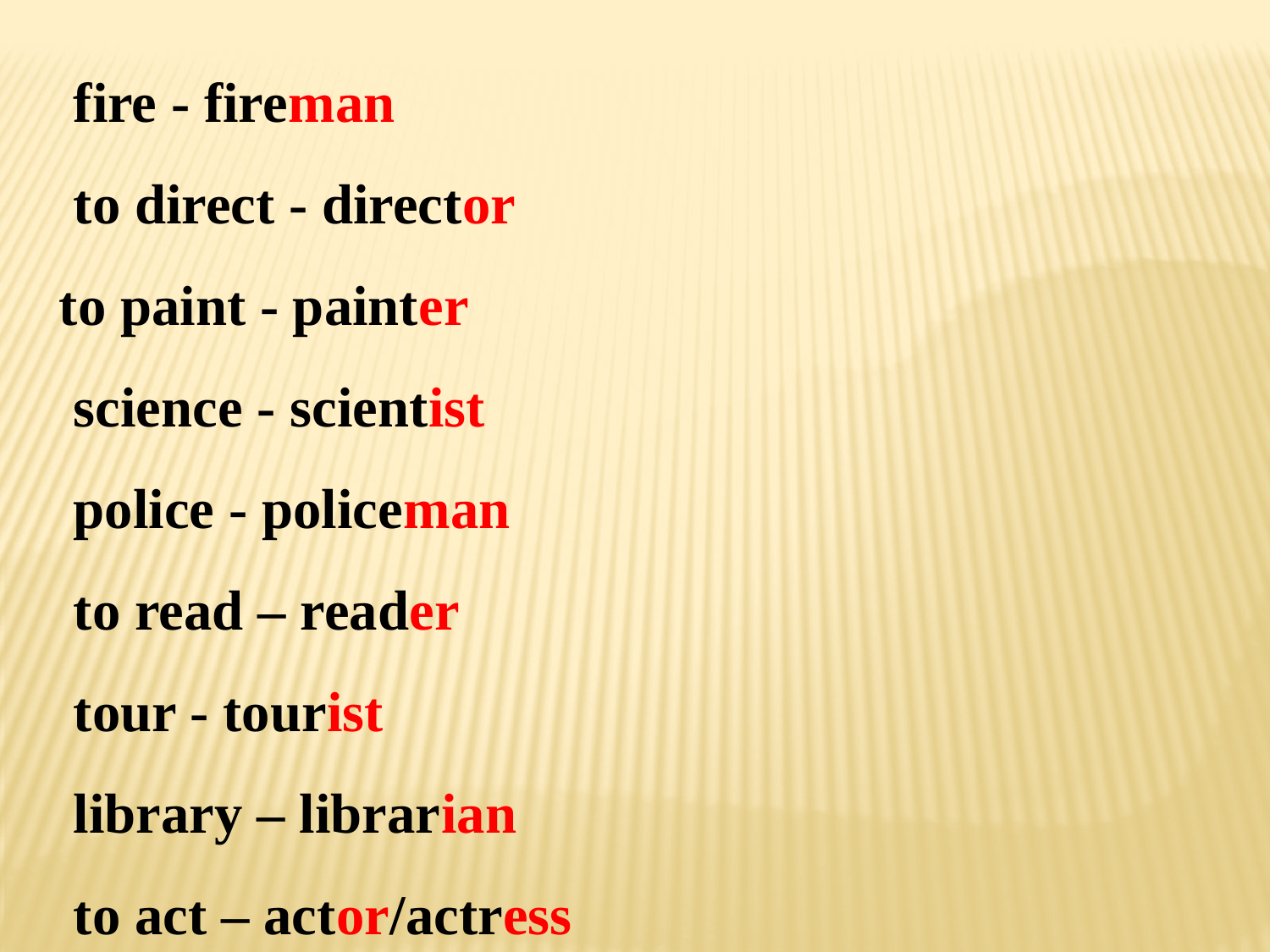

fire - fireman
 to direct - director
to paint - painter
 science - scientist
 police - policeman
 to read – reader
 tour - tourist
 library – librarian
 to act – actor/actress